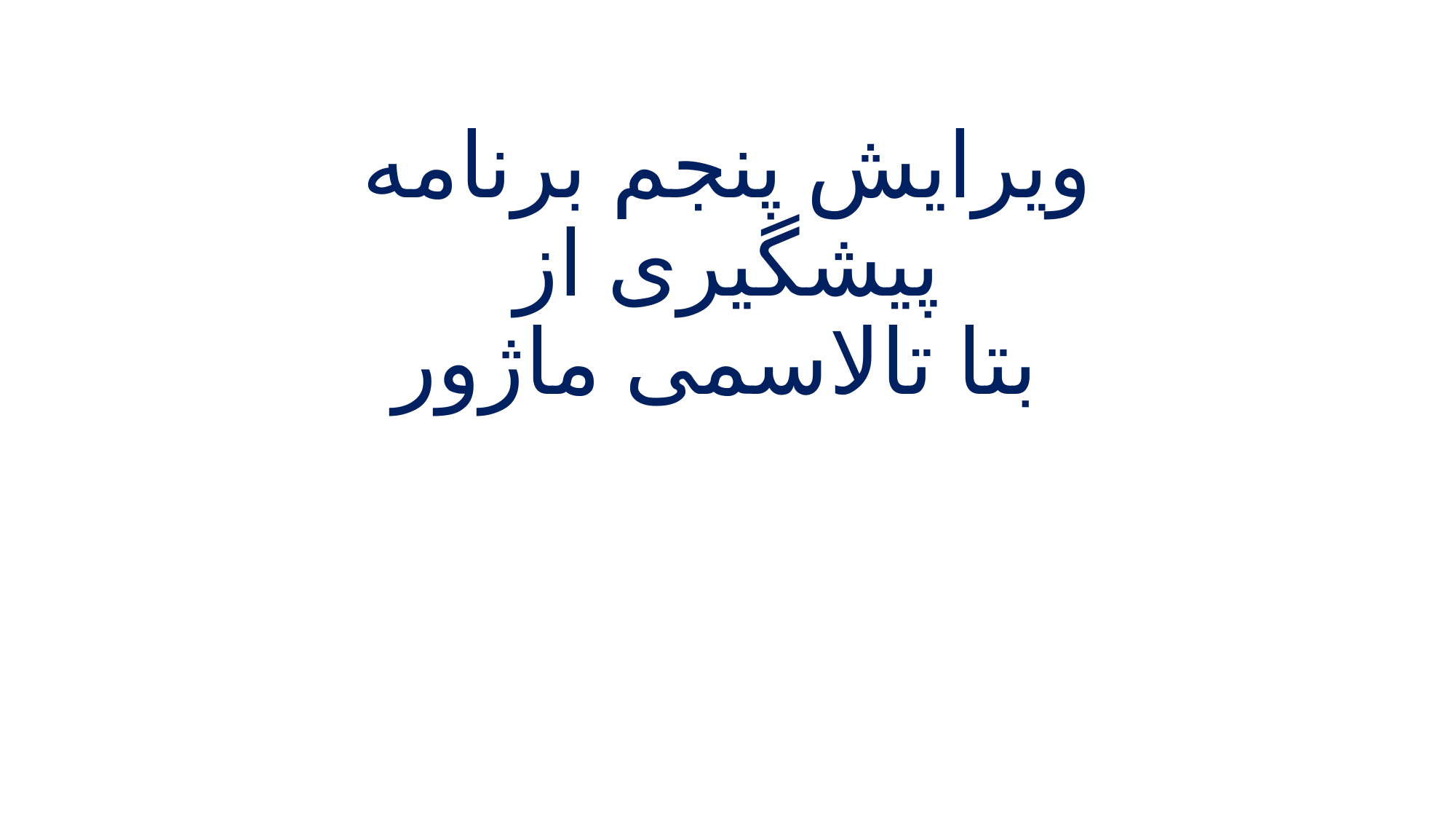

# ویرایش پنجم برنامه پیشگیری از بتا تالاسمی ماژور